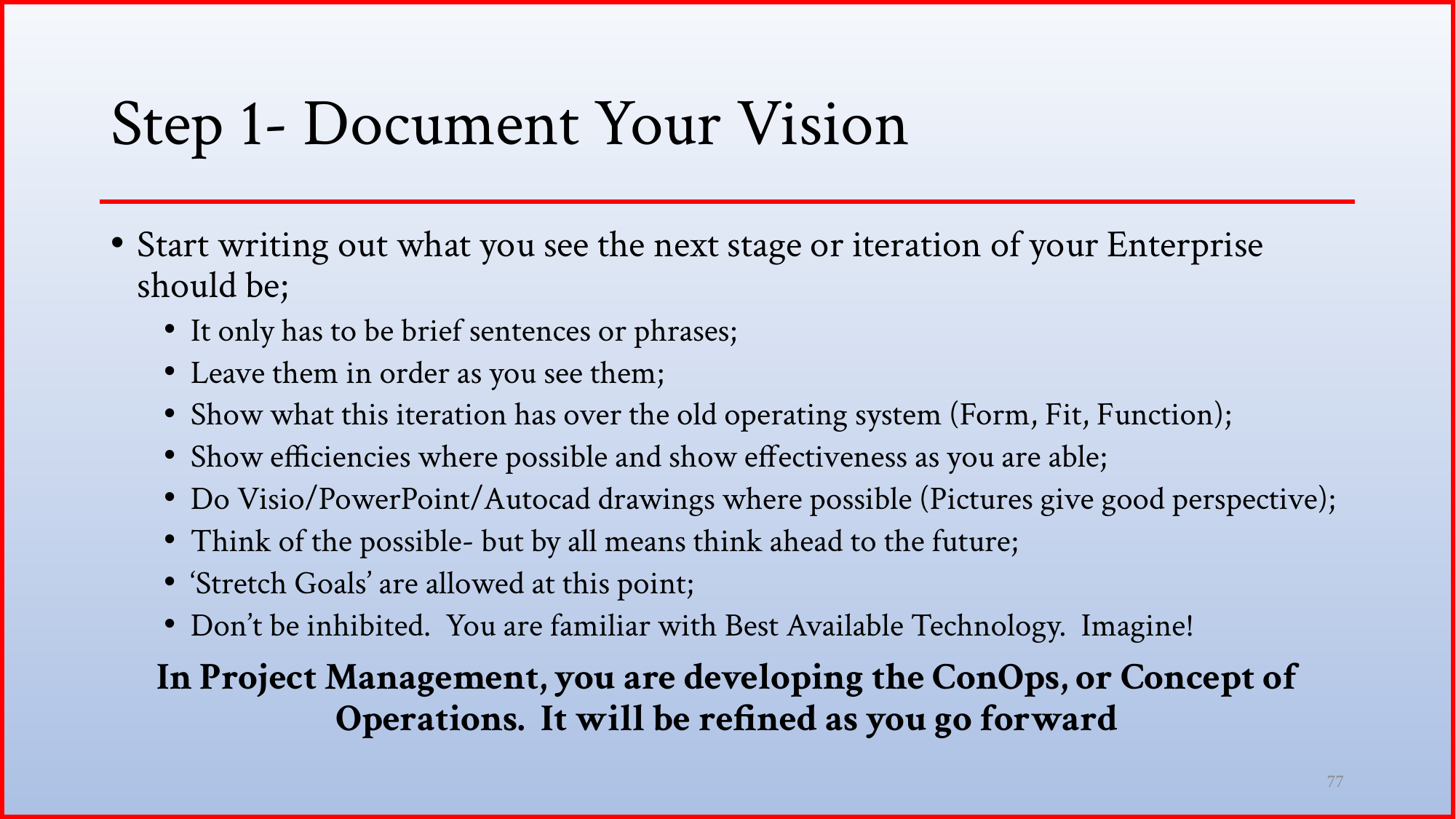

# Step 1- Document Your Vision
Start writing out what you see the next stage or iteration of your Enterprise should be;
It only has to be brief sentences or phrases;
Leave them in order as you see them;
Show what this iteration has over the old operating system (Form, Fit, Function);
Show efficiencies where possible and show effectiveness as you are able;
Do Visio/PowerPoint/Autocad drawings where possible (Pictures give good perspective);
Think of the possible- but by all means think ahead to the future;
‘Stretch Goals’ are allowed at this point;
Don’t be inhibited.  You are familiar with Best Available Technology.  Imagine!
In Project Management, you are developing the ConOps, or Concept of Operations.  It will be refined as you go forward

77